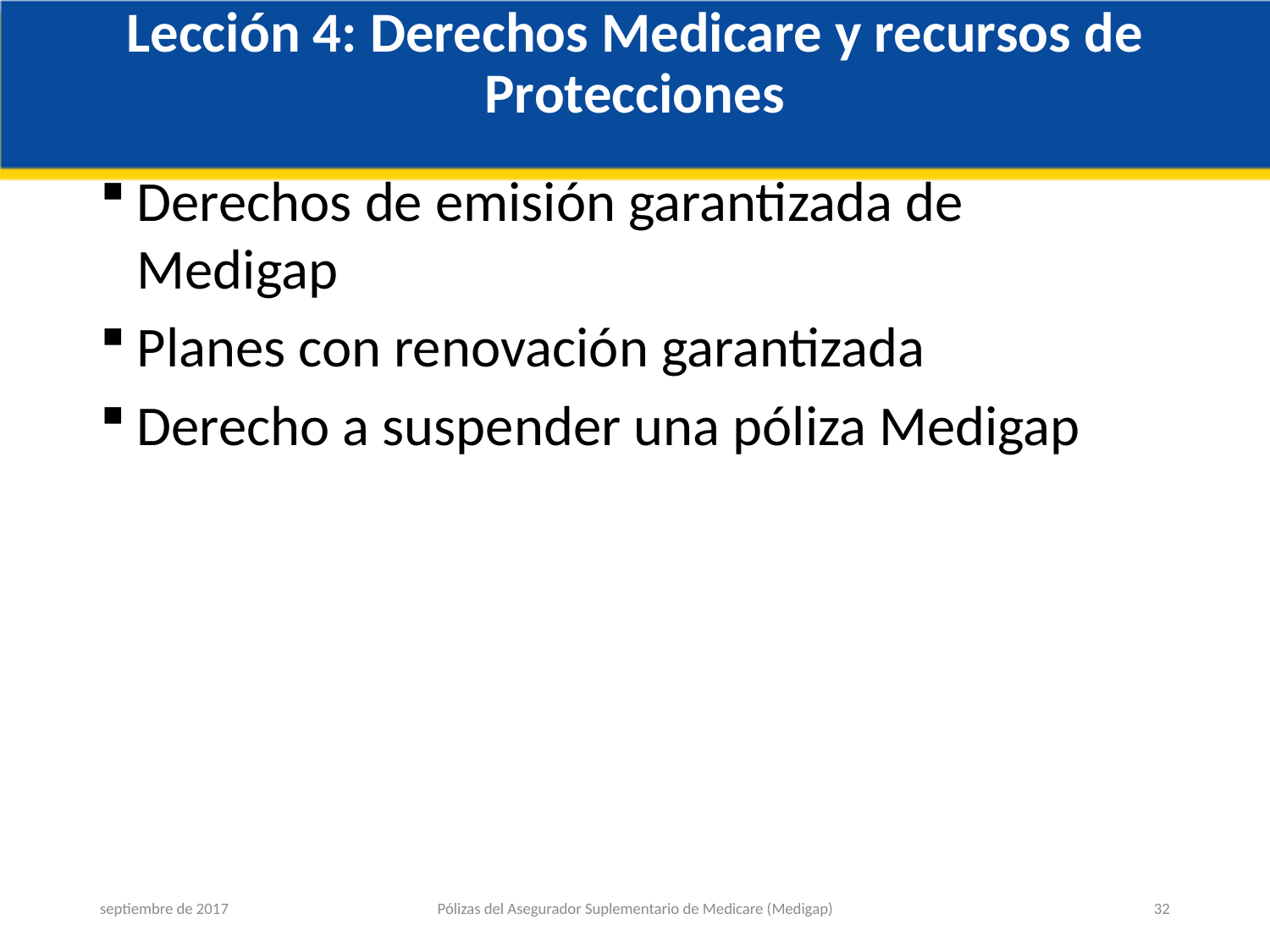

# Lección 4: Derechos Medicare y recursos de Protecciones
Derechos de emisión garantizada de Medigap
Planes con renovación garantizada
Derecho a suspender una póliza Medigap

septiembre de 2017
Pólizas del Asegurador Suplementario de Medicare (Medigap)
32